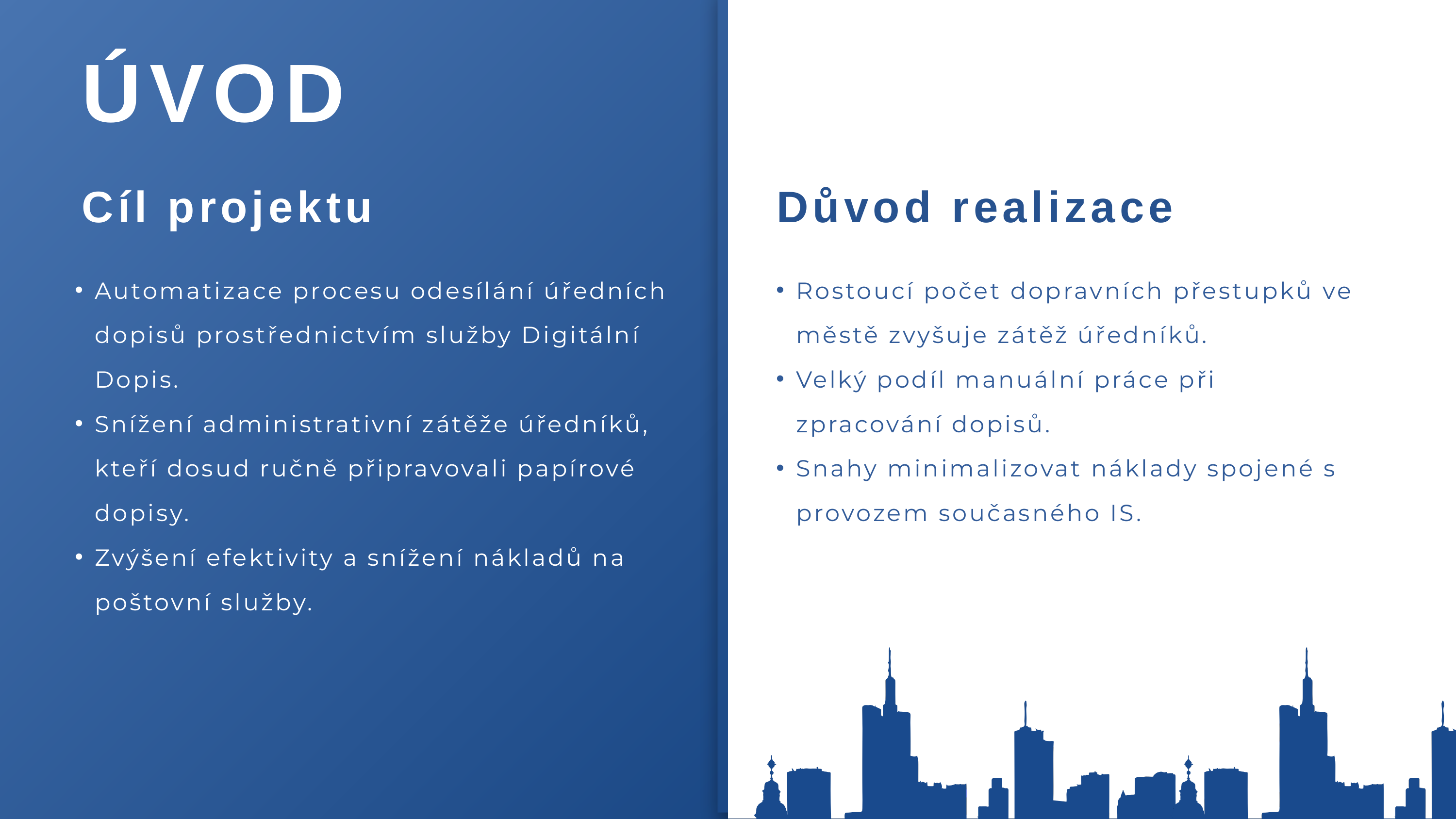

ÚVOD
Cíl projektu
Důvod realizace
Automatizace procesu odesílání úředních dopisů prostřednictvím služby Digitální Dopis.
Snížení administrativní zátěže úředníků, kteří dosud ručně připravovali papírové dopisy.
Zvýšení efektivity a snížení nákladů na poštovní služby.
Rostoucí počet dopravních přestupků ve městě zvyšuje zátěž úředníků.
Velký podíl manuální práce při zpracování dopisů.
Snahy minimalizovat náklady spojené s provozem současného IS.